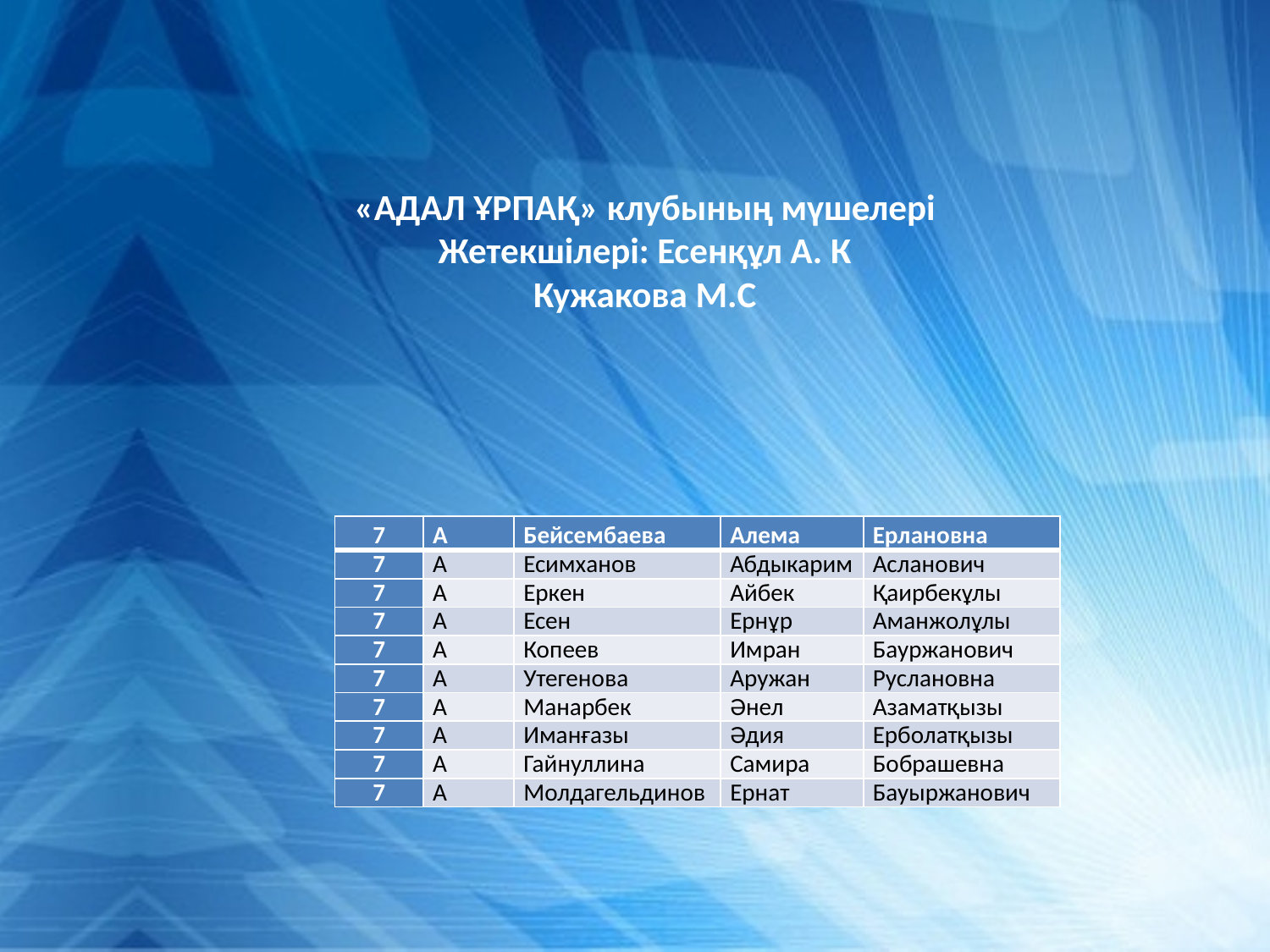

# «АДАЛ ҰРПАҚ» клубының мүшелері Жетекшілері: Есенқұл А. К Кужакова М.С
| 7 | А | Бейсембаева | Алема | Ерлановна |
| --- | --- | --- | --- | --- |
| 7 | А | Есимханов | Абдыкарим | Асланович |
| 7 | А | Еркен | Айбек | Қаирбекұлы |
| 7 | А | Есен | Ернұр | Аманжолұлы |
| 7 | А | Копеев | Имран | Бауржанович |
| 7 | А | Утегенова | Аружан | Руслановна |
| 7 | А | Манарбек | Әнел | Азаматқызы |
| 7 | А | Иманғазы | Әдия | Ерболатқызы |
| 7 | А | Гайнуллина | Самира | Бобрашевна |
| 7 | А | Молдагельдинов | Ернат | Бауыржанович |